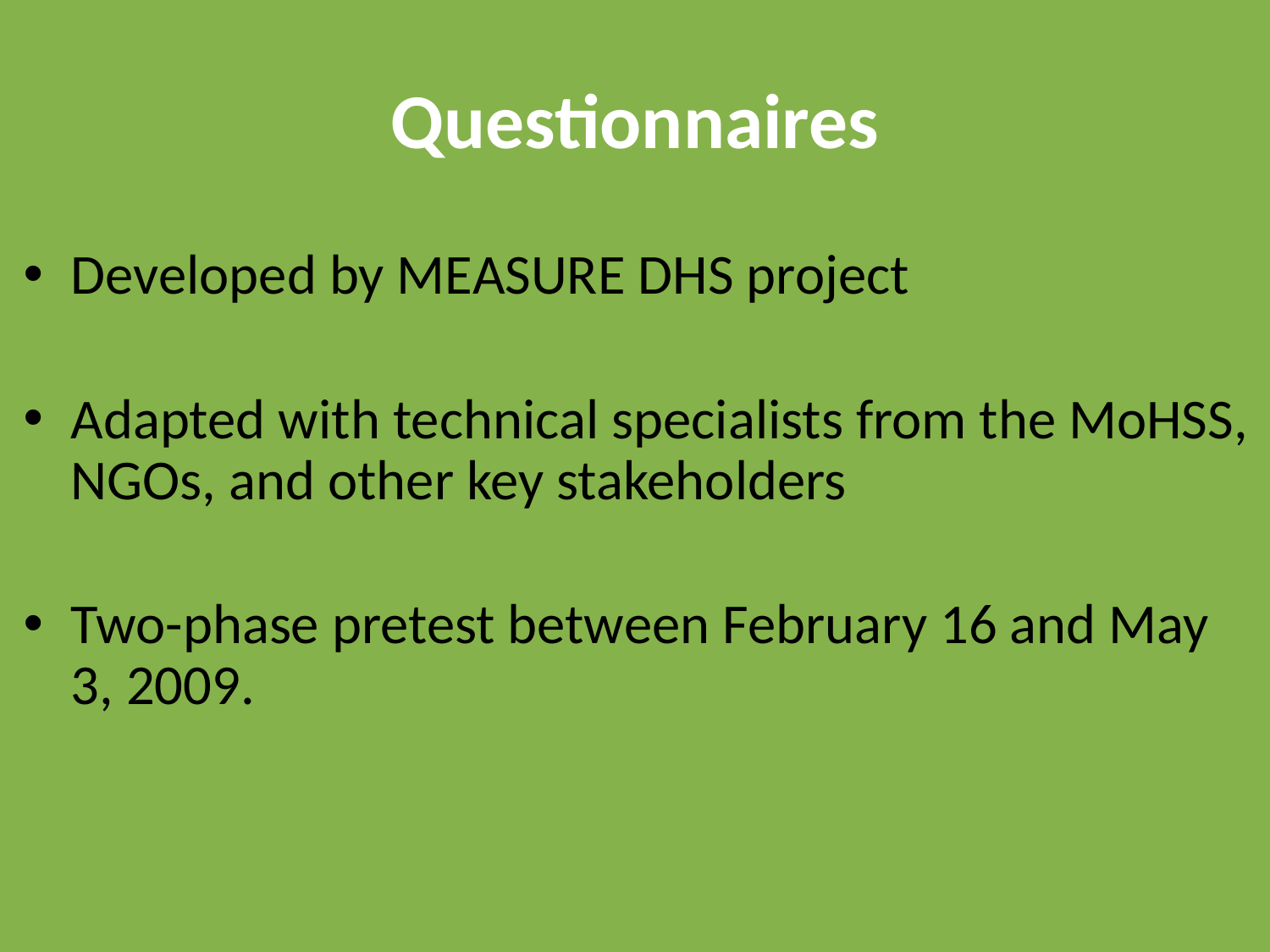

# Questionnaires
Developed by MEASURE DHS project

Adapted with technical specialists from the MoHSS, NGOs, and other key stakeholders

Two-phase pretest between February 16 and May 3, 2009.